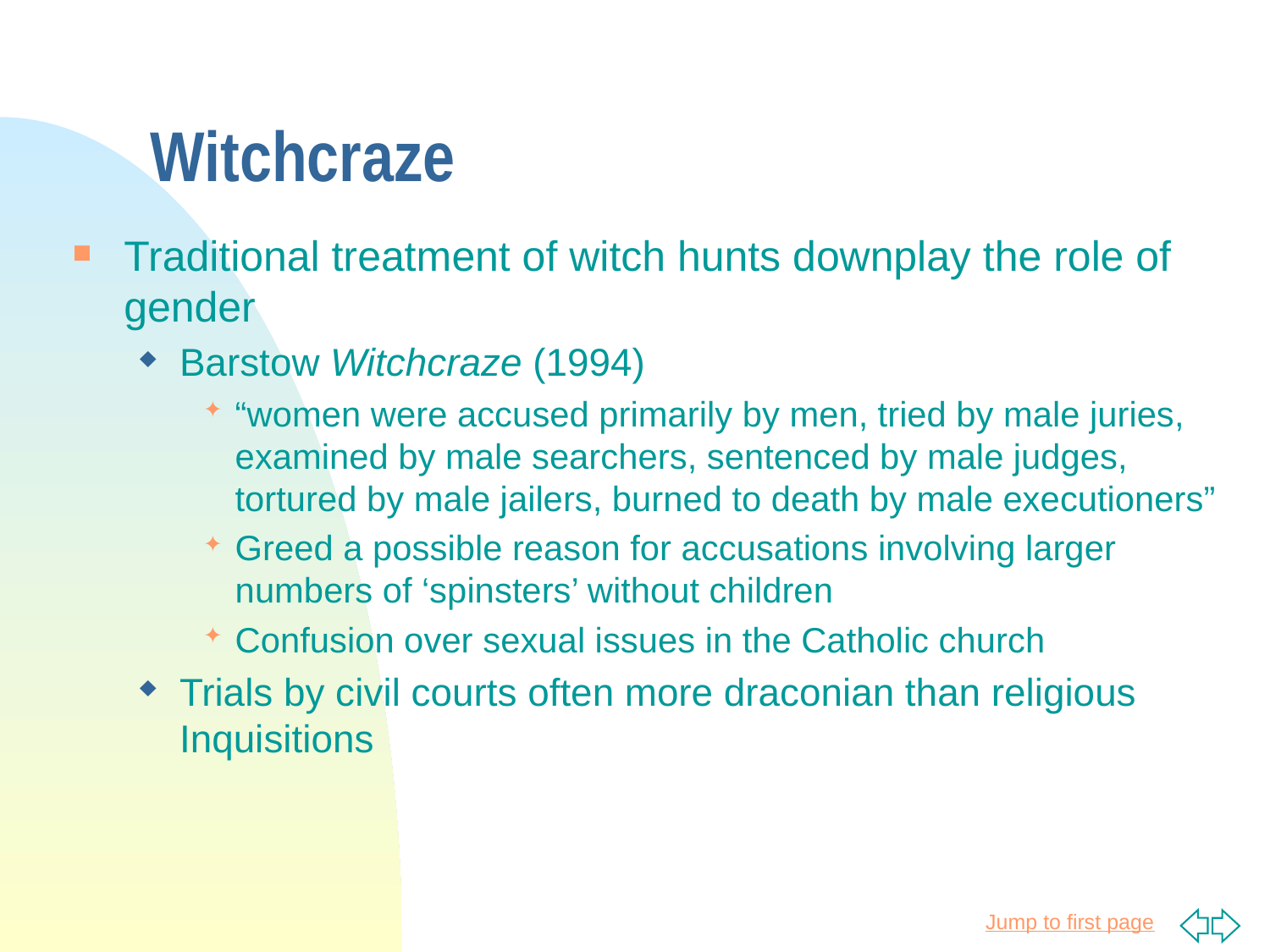

# Witchcraze
Traditional treatment of witch hunts downplay the role of gender
Barstow Witchcraze (1994)
“women were accused primarily by men, tried by male juries, examined by male searchers, sentenced by male judges, tortured by male jailers, burned to death by male executioners”
Greed a possible reason for accusations involving larger numbers of ‘spinsters’ without children
Confusion over sexual issues in the Catholic church
Trials by civil courts often more draconian than religious Inquisitions